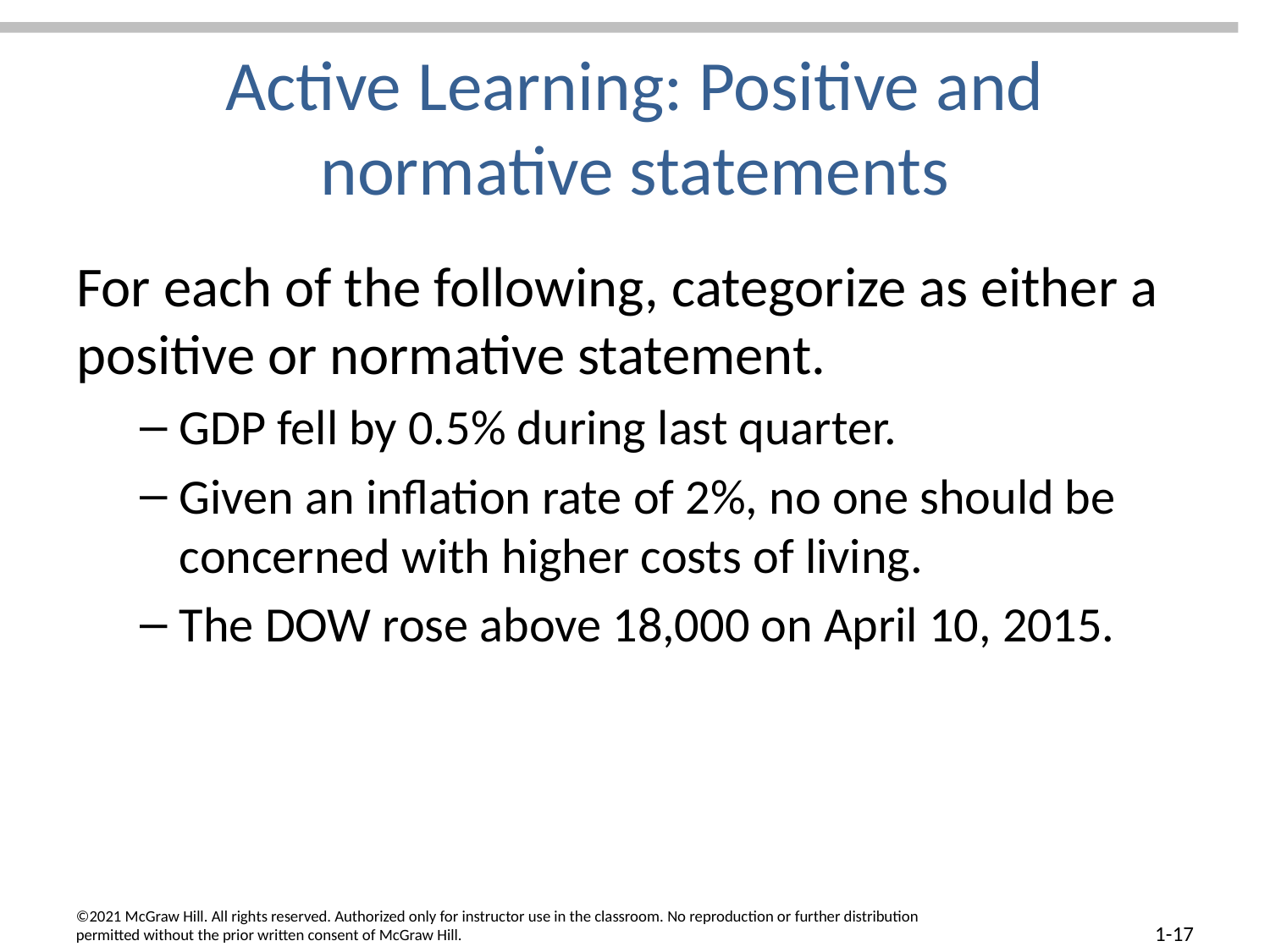

# Active Learning: Positive and normative statements
For each of the following, categorize as either a positive or normative statement.
GDP fell by 0.5% during last quarter.
Given an inflation rate of 2%, no one should be concerned with higher costs of living.
The DOW rose above 18,000 on April 10, 2015.